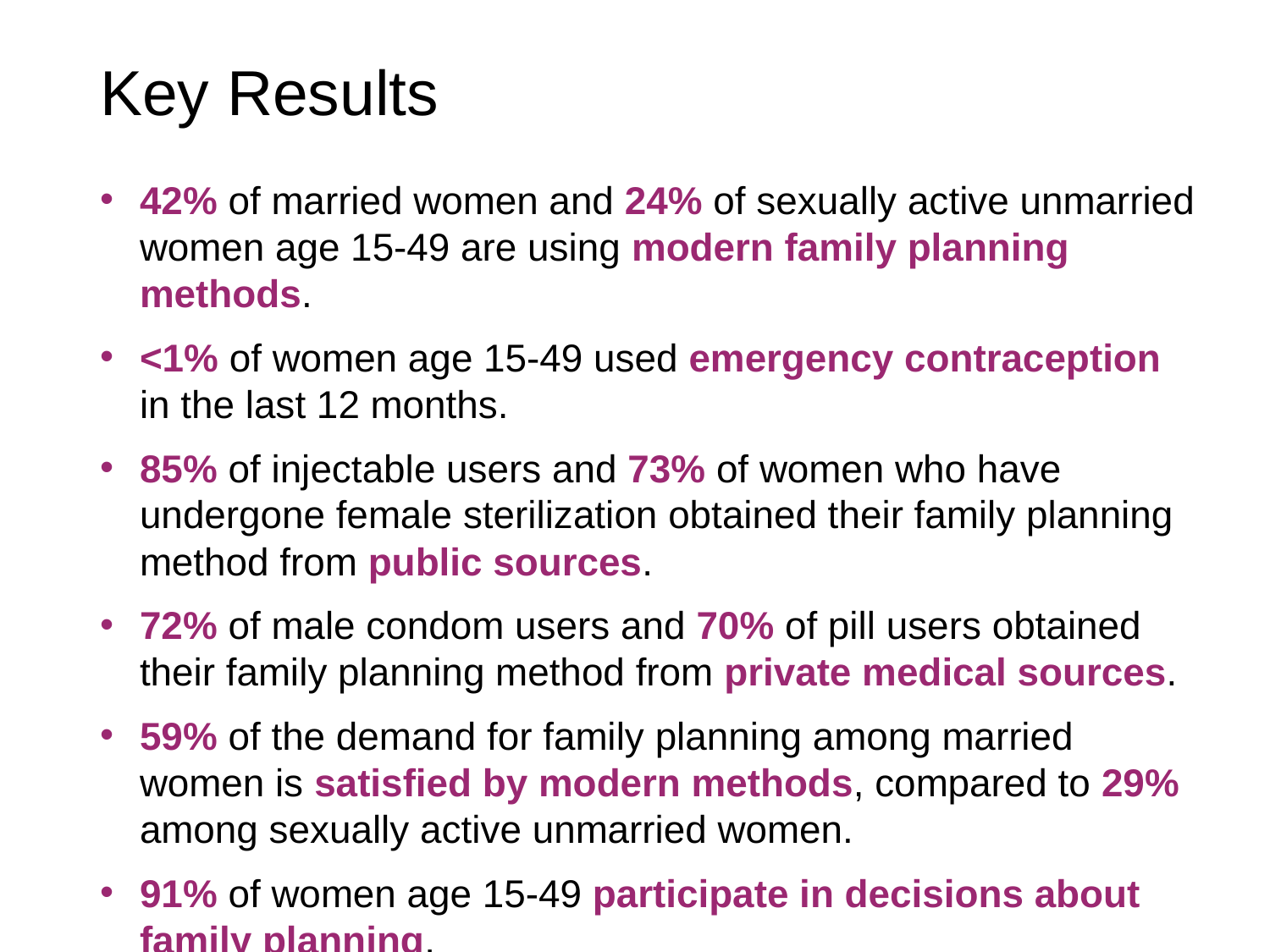

# Key Results
42% of married women and 24% of sexually active unmarried women age 15-49 are using modern family planning methods.
<1% of women age 15-49 used emergency contraception in the last 12 months.
85% of injectable users and 73% of women who have undergone female sterilization obtained their family planning method from public sources.
72% of male condom users and 70% of pill users obtained their family planning method from private medical sources.
59% of the demand for family planning among married women is satisfied by modern methods, compared to 29% among sexually active unmarried women.
91% of women age 15-49 participate in decisions about family planning.